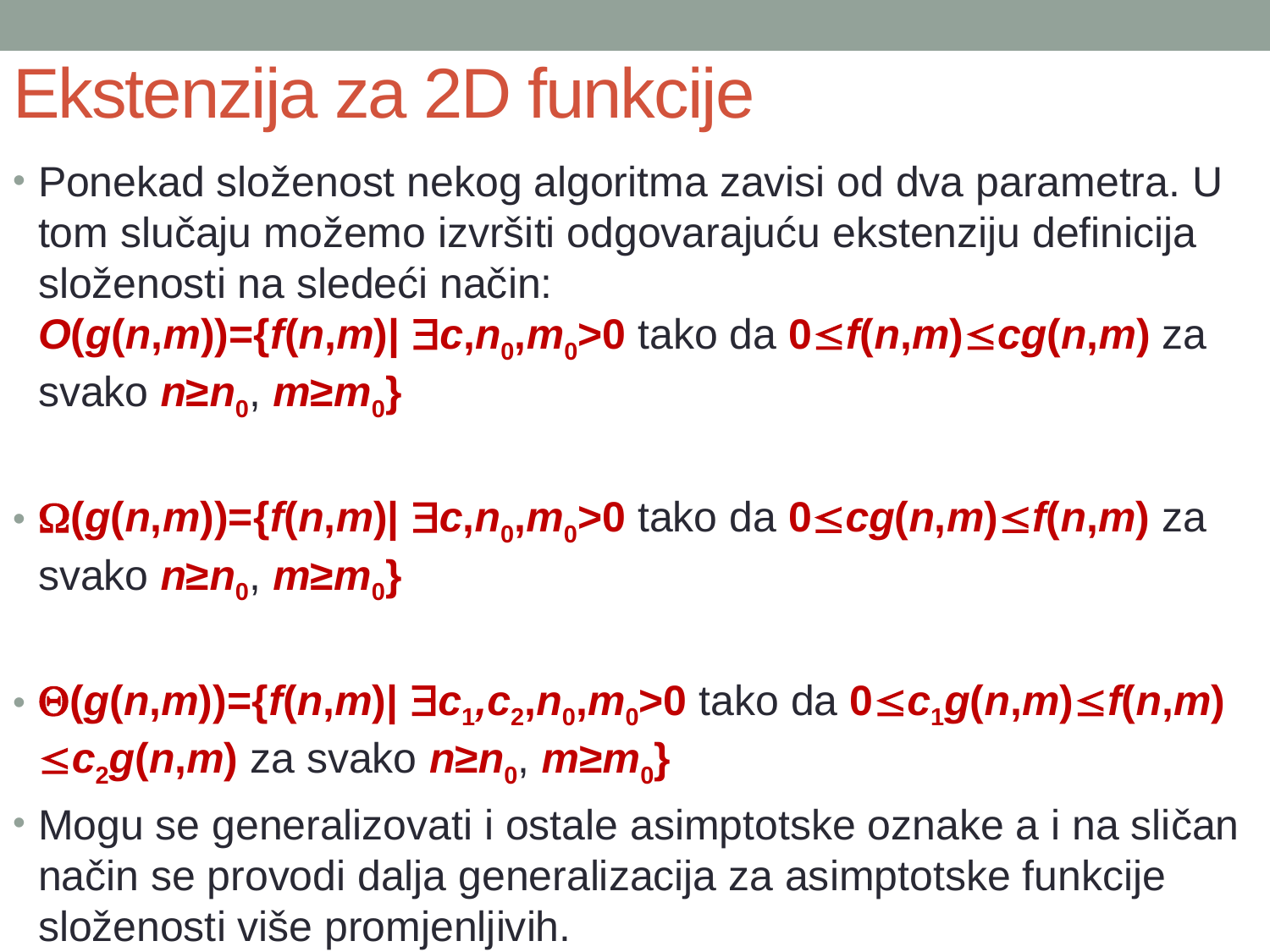

# Ekstenzija za 2D funkcije
Ponekad složenost nekog algoritma zavisi od dva parametra. U tom slučaju možemo izvršiti odgovarajuću ekstenziju definicija složenosti na sledeći način:
O(g(n,m))={f(n,m)| ∃c,n0,m0>0 tako da 0≤f(n,m)≤cg(n,m) za svako n≥n0, m≥m0}

Ω(g(n,m))={f(n,m)| ∃c,n0,m0>0 tako da 0≤cg(n,m)≤f(n,m) za svako n≥n0, m≥m0}

Θ(g(n,m))={f(n,m)| ∃c1,c2,n0,m0>0 tako da 0≤c1g(n,m)≤f(n,m) ≤c2g(n,m) za svako n≥n0, m≥m0}
Mogu se generalizovati i ostale asimptotske oznake a i na sličan način se provodi dalja generalizacija za asimptotske funkcije složenosti više promjenljivih.